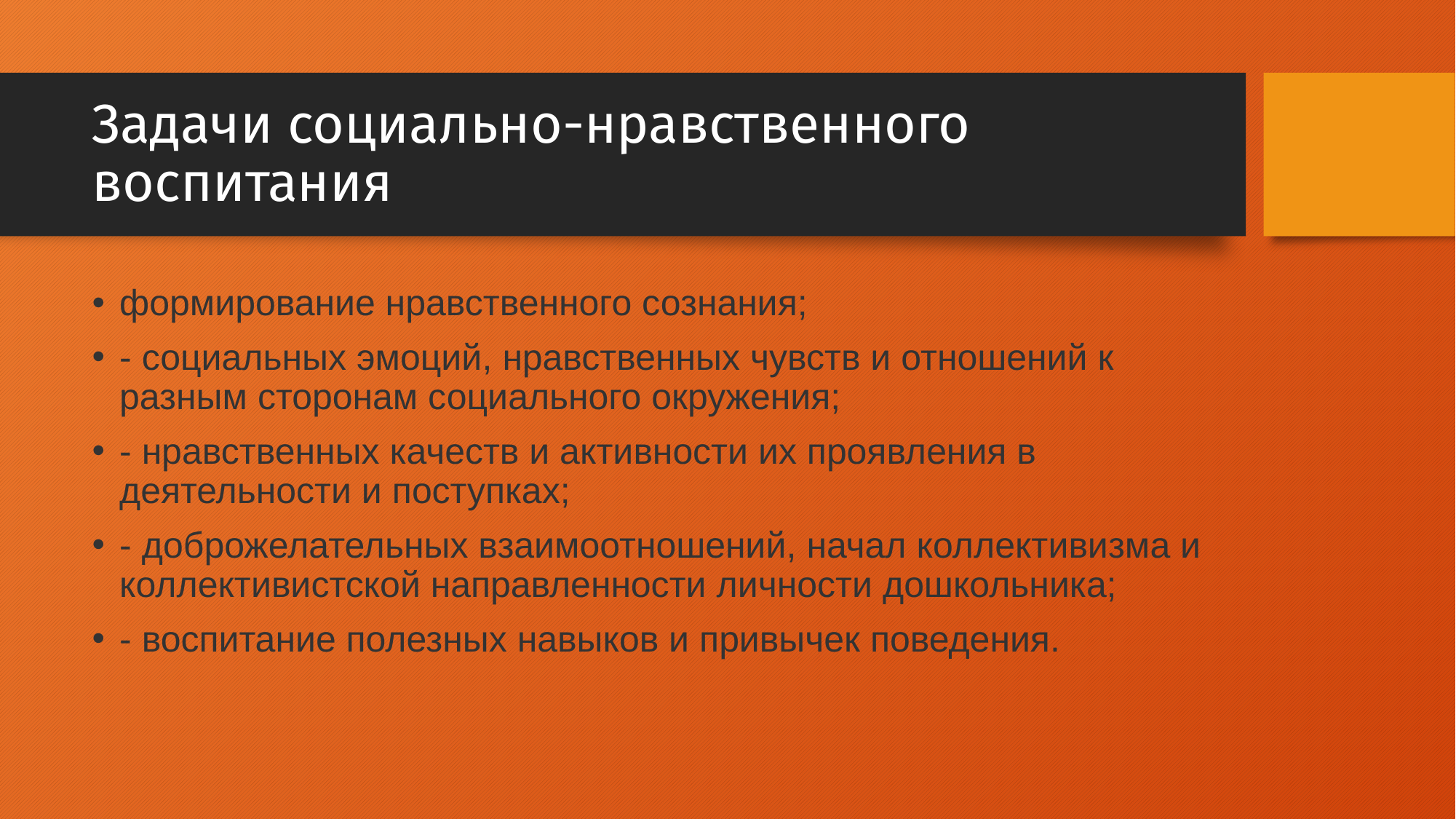

# Задачи социально-нравственного воспитания
формирование нравственного сознания;
- социальных эмоций, нравственных чувств и отношений к разным сторонам социального окружения;
- нравственных качеств и активности их проявления в деятельности и поступках;
- доброжелательных взаимоотношений, начал коллективизма и коллективистской направленности личности дошкольника;
- воспитание полезных навыков и привычек поведения.